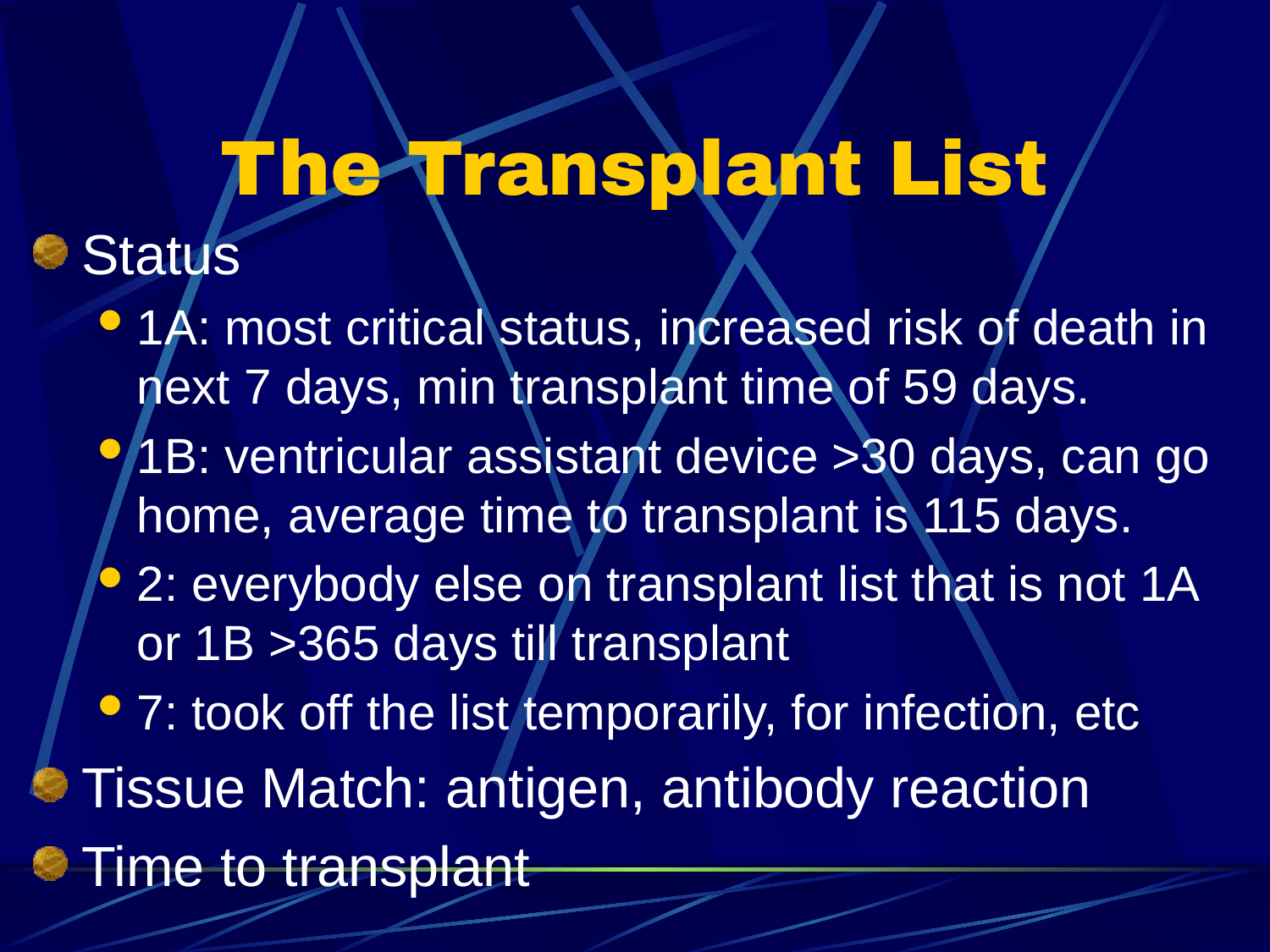

# The Transplant List
Status
1A: most critical status, increased risk of death in next 7 days, min transplant time of 59 days.
1B: ventricular assistant device >30 days, can go home, average time to transplant is 115 days.
2: everybody else on transplant list that is not 1A or 1B >365 days till transplant
7: took off the list temporarily, for infection, etc
Tissue Match: antigen, antibody reaction
Time to transplant